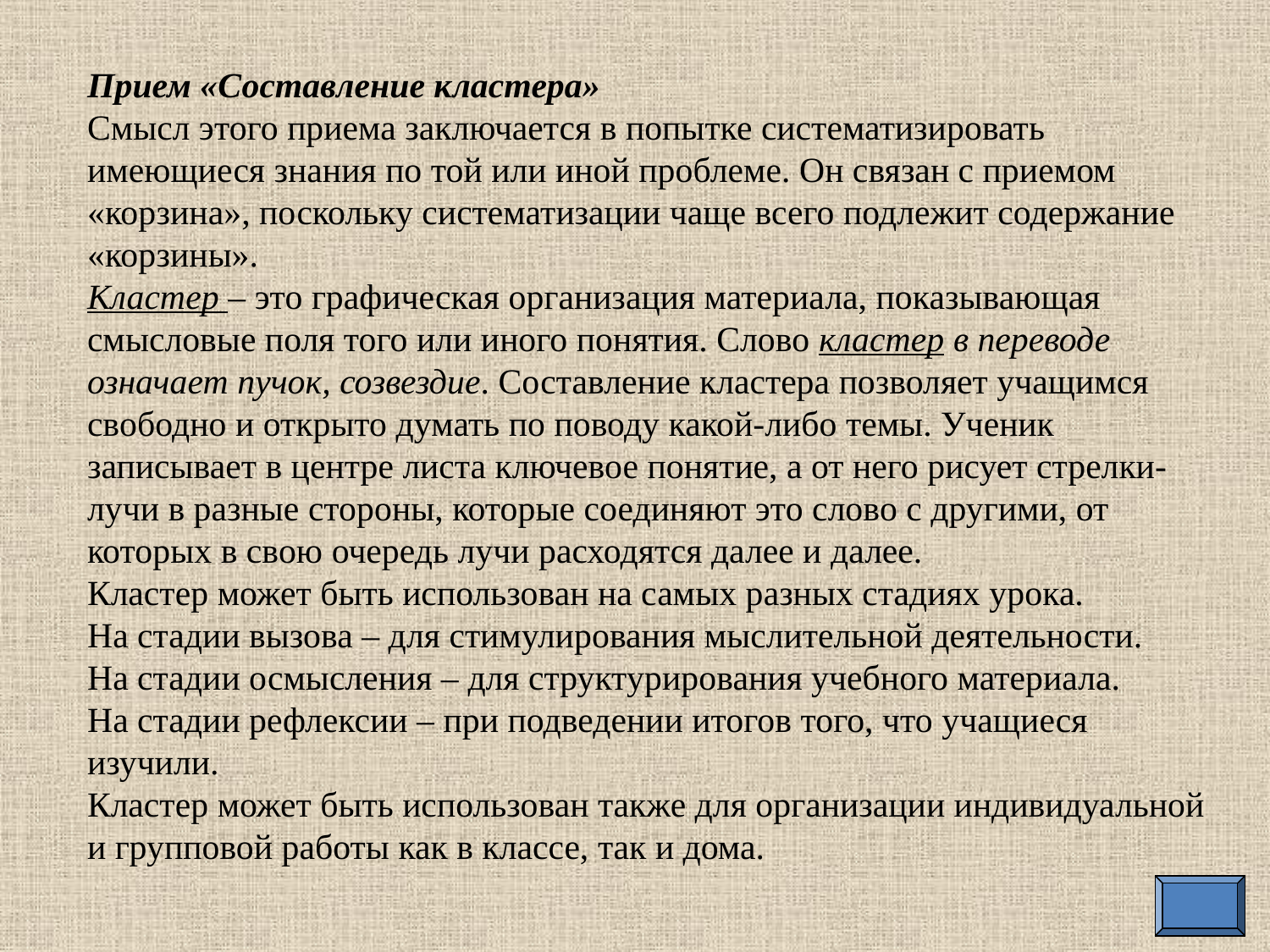

Прием «Составление кластера»
Смысл этого приема заключается в попытке систематизировать имеющиеся знания по той или иной проблеме. Он связан с приемом «корзина», поскольку систематизации чаще всего подлежит содержание «корзины».
Кластер – это графическая организация материала, показывающая смысловые поля того или иного понятия. Слово кластер в переводе означает пучок, созвездие. Составление кластера позволяет учащимся свободно и открыто думать по поводу какой-либо темы. Ученик записывает в центре листа ключевое понятие, а от него рисует стрелки-лучи в разные стороны, которые соединяют это слово с другими, от которых в свою очередь лучи расходятся далее и далее.
Кластер может быть использован на самых разных стадиях урока.
На стадии вызова – для стимулирования мыслительной деятельности.
На стадии осмысления – для структурирования учебного материала.
На стадии рефлексии – при подведении итогов того, что учащиеся изучили.
Кластер может быть использован также для организации индивидуальной и групповой работы как в классе, так и дома.